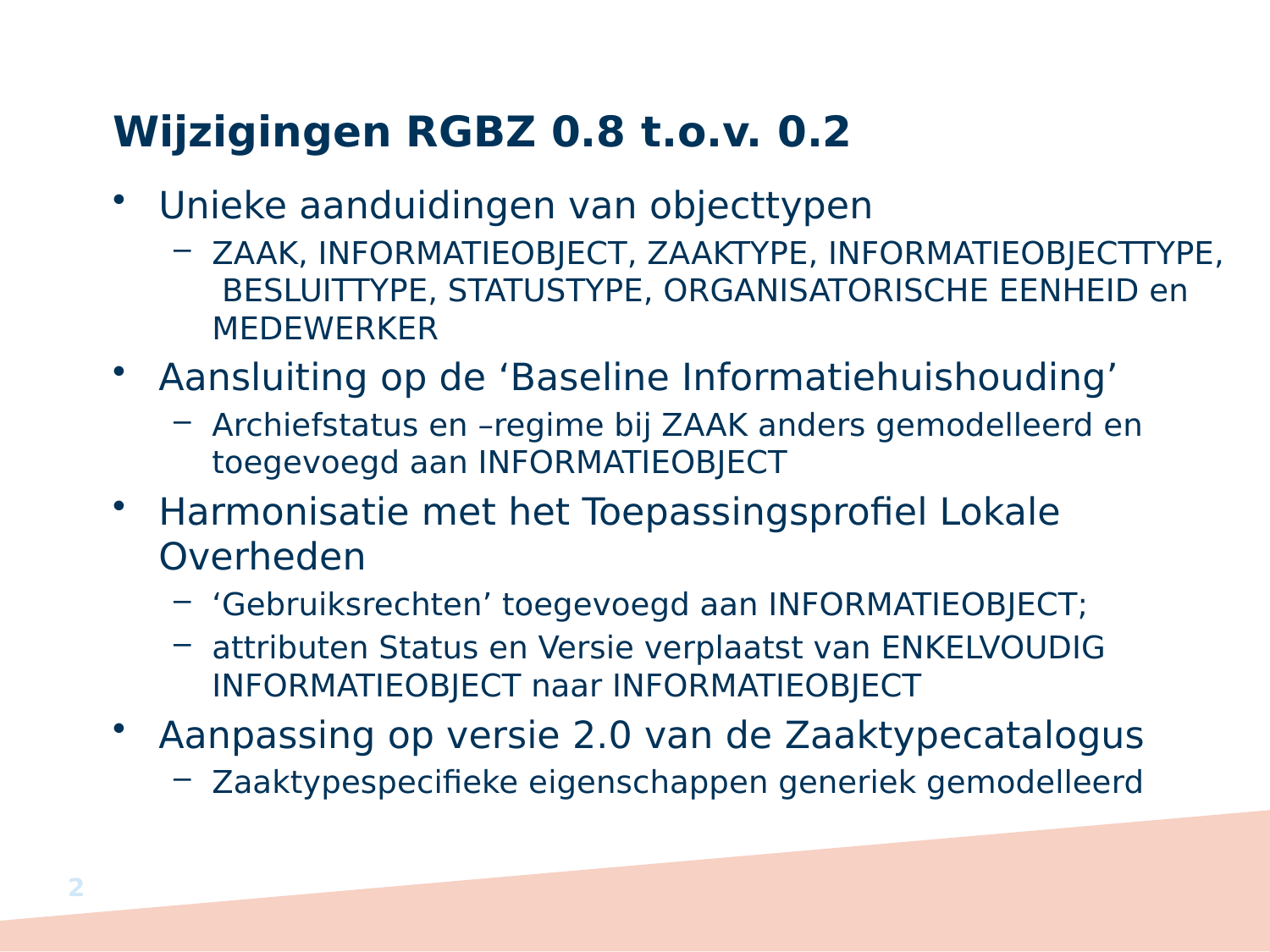

# Wijzigingen RGBZ 0.8 t.o.v. 0.2
Unieke aanduidingen van objecttypen
ZAAK, INFORMATIEOBJECT, ZAAKTYPE, INFORMATIEOBJECTTYPE,  BESLUITTYPE, STATUSTYPE, ORGANISATORISCHE EENHEID en MEDEWERKER
Aansluiting op de ‘Baseline Informatiehuishouding’
Archiefstatus en –regime bij ZAAK anders gemodelleerd en toegevoegd aan INFORMATIEOBJECT
Harmonisatie met het Toepassingsprofiel Lokale Overheden
‘Gebruiksrechten’ toegevoegd aan INFORMATIEOBJECT;
attributen Status en Versie verplaatst van ENKELVOUDIG INFORMATIEOBJECT naar INFORMATIEOBJECT
Aanpassing op versie 2.0 van de Zaaktypecatalogus
Zaaktypespecifieke eigenschappen generiek gemodelleerd
2